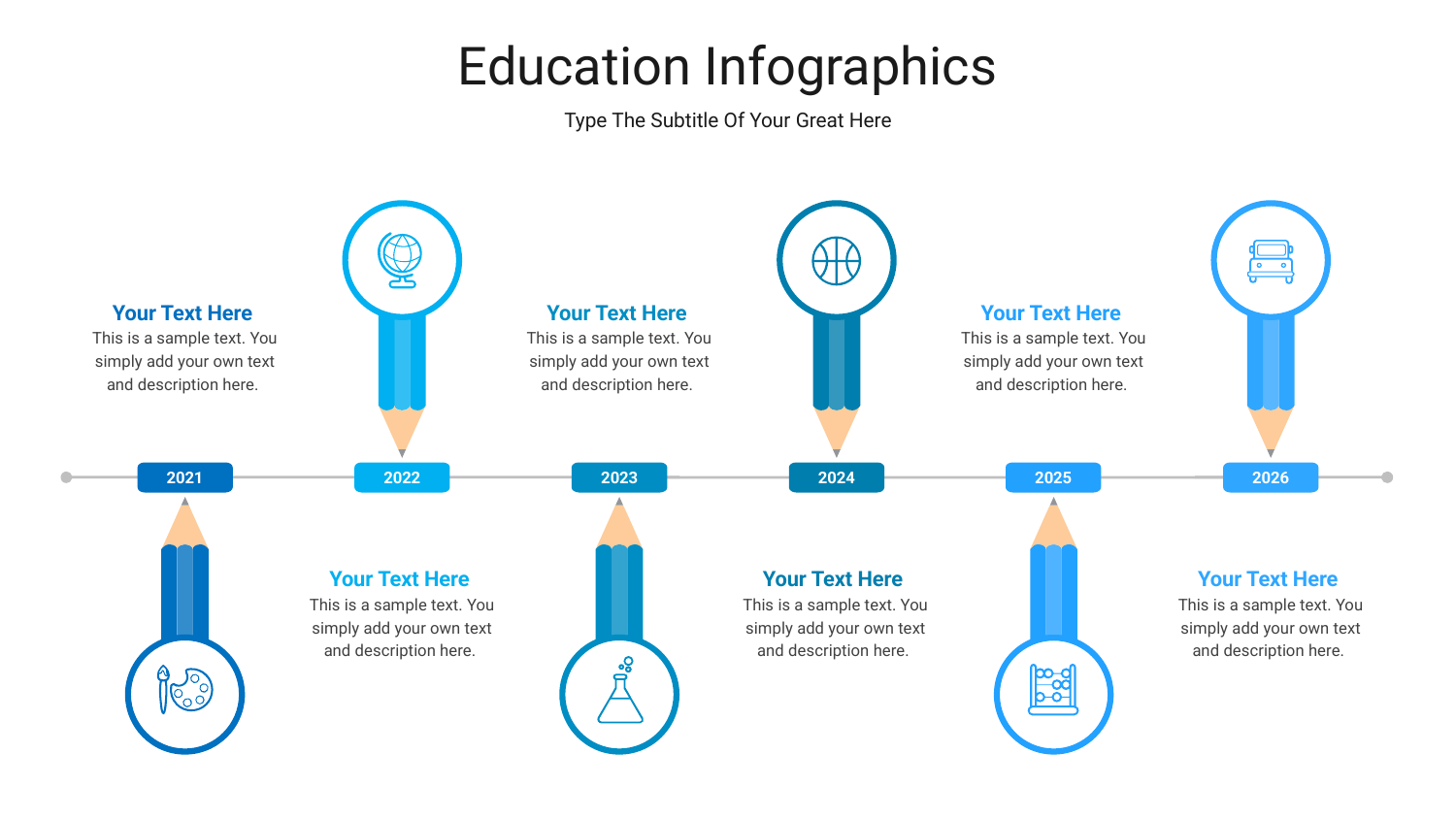

# Education Infographics
Type The Subtitle Of Your Great Here

Your Text Here
This is a sample text. You simply add your own text and description here.
Your Text Here
This is a sample text. You simply add your own text and description here.
Your Text Here
This is a sample text. You simply add your own text and description here.
2021
2022
2023
2024
2025
2026

Your Text Here
This is a sample text. You simply add your own text and description here.
Your Text Here
This is a sample text. You simply add your own text and description here.
Your Text Here
This is a sample text. You simply add your own text and description here.